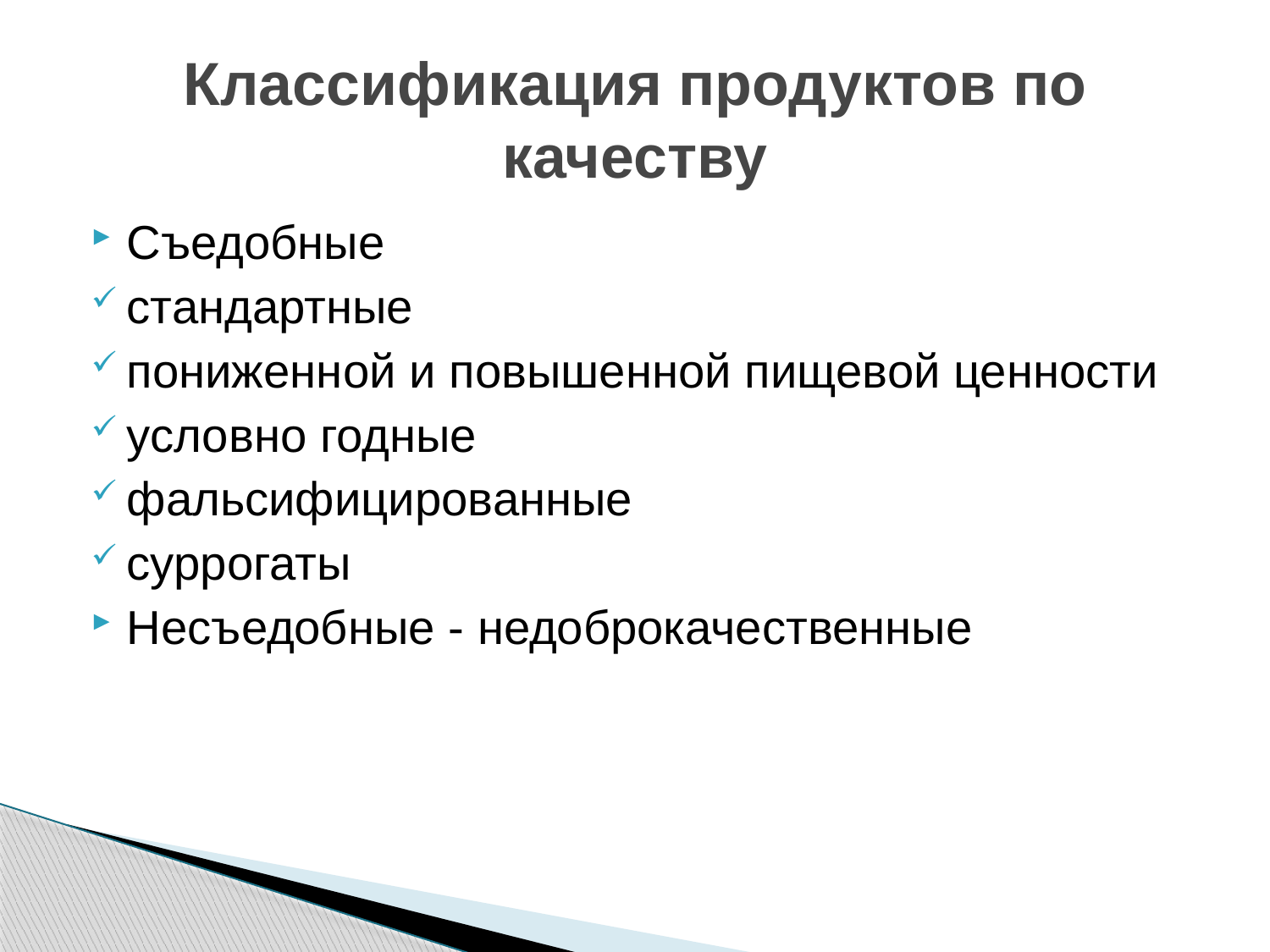

# Классификация продуктов по качеству
Съедобные
стандартные
пониженной и повышенной пищевой ценности
условно годные
фальсифицированные
суррогаты
Несъедобные - недоброкачественные